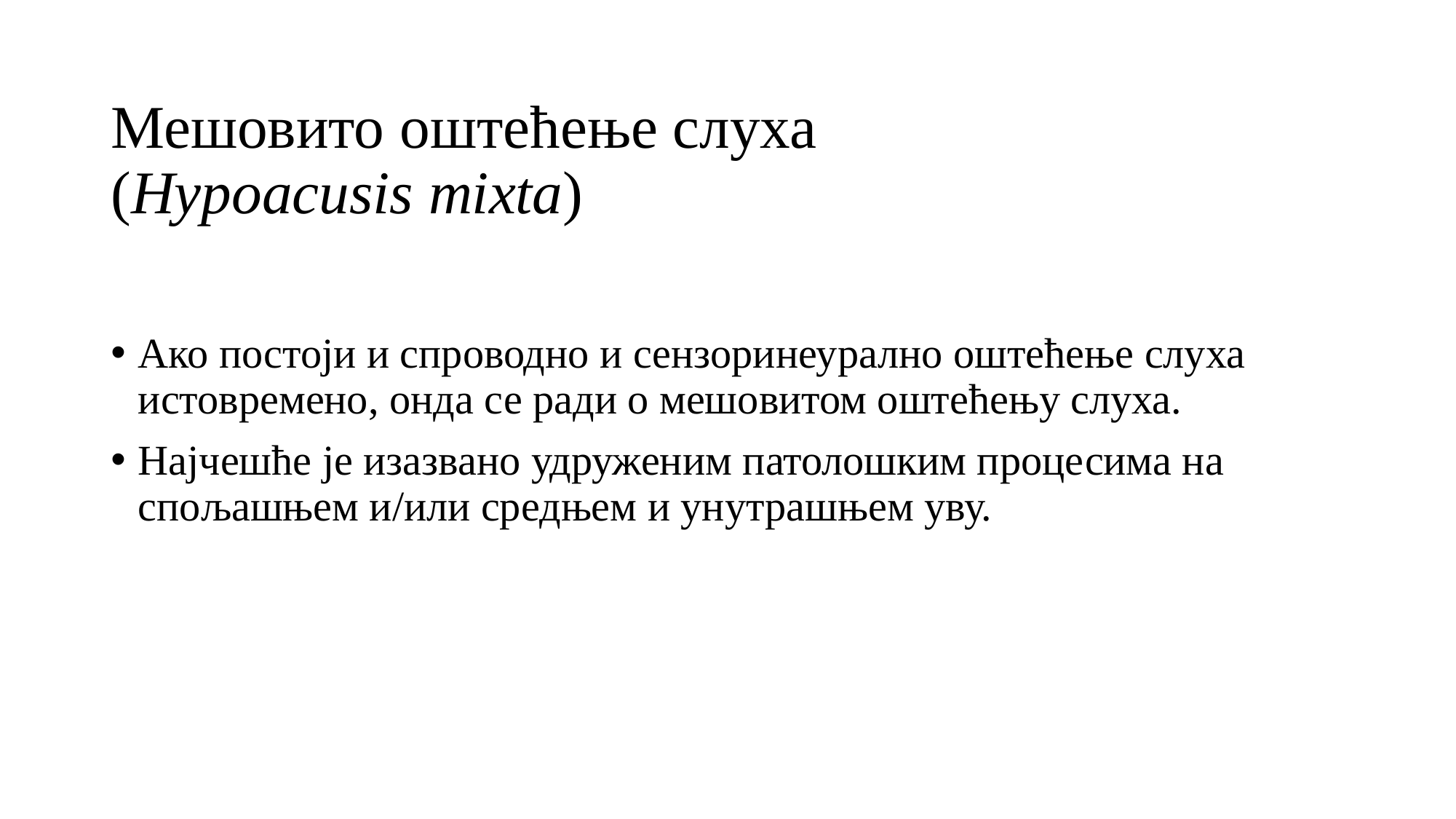

# Мешовито оштећење слуха (Hypoacusis mixta)
Ако постоји и спроводно и сензоринеурално оштећење слуха истовремено, онда се ради о мешовитом оштећењу слуха.
Најчешће је изазвано удруженим патолошким процесима на спољашњем и/или средњем и унутрашњем уву.